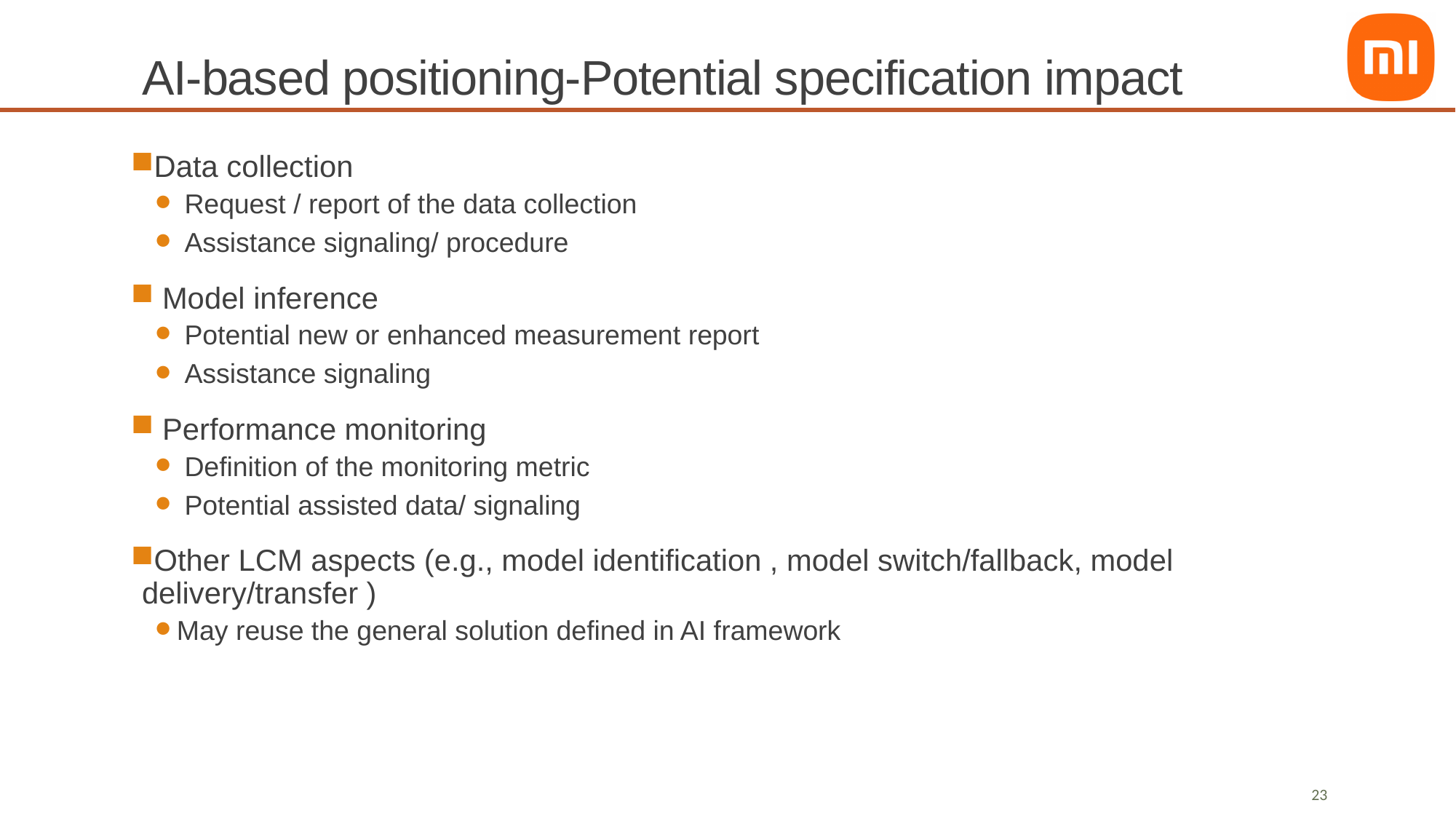

# AI-based positioning-Potential specification impact
Data collection
 Request / report of the data collection
 Assistance signaling/ procedure
 Model inference
 Potential new or enhanced measurement report
 Assistance signaling
 Performance monitoring
 Definition of the monitoring metric
 Potential assisted data/ signaling
Other LCM aspects (e.g., model identification , model switch/fallback, model delivery/transfer )
May reuse the general solution defined in AI framework